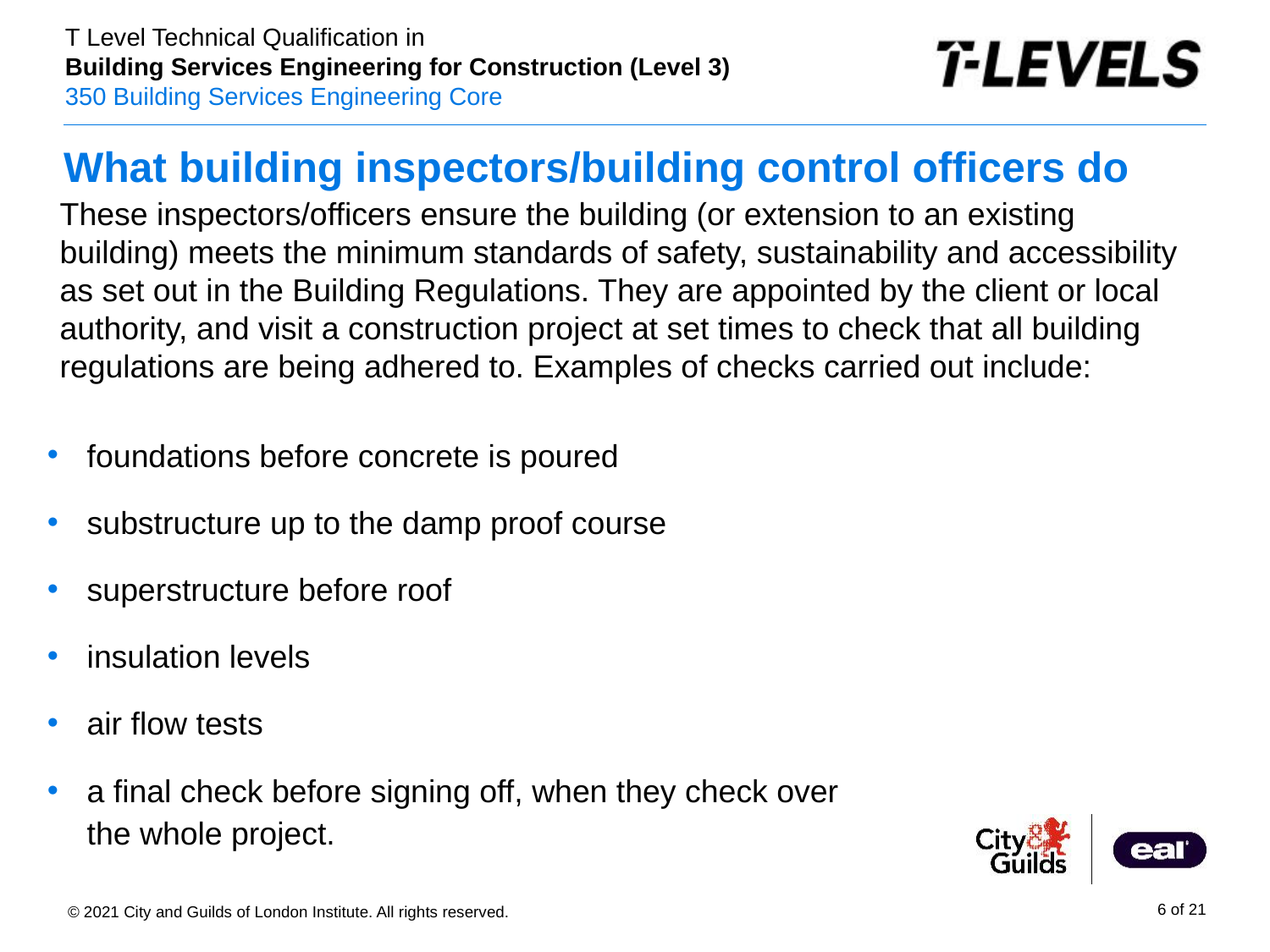

# What building inspectors/building control officers do
These inspectors/officers ensure the building (or extension to an existing building) meets the minimum standards of safety, sustainability and accessibility as set out in the Building Regulations. They are appointed by the client or local authority, and visit a construction project at set times to check that all building regulations are being adhered to. Examples of checks carried out include:
foundations before concrete is poured
substructure up to the damp proof course
superstructure before roof
insulation levels
air flow tests
a final check before signing off, when they check over the whole project.